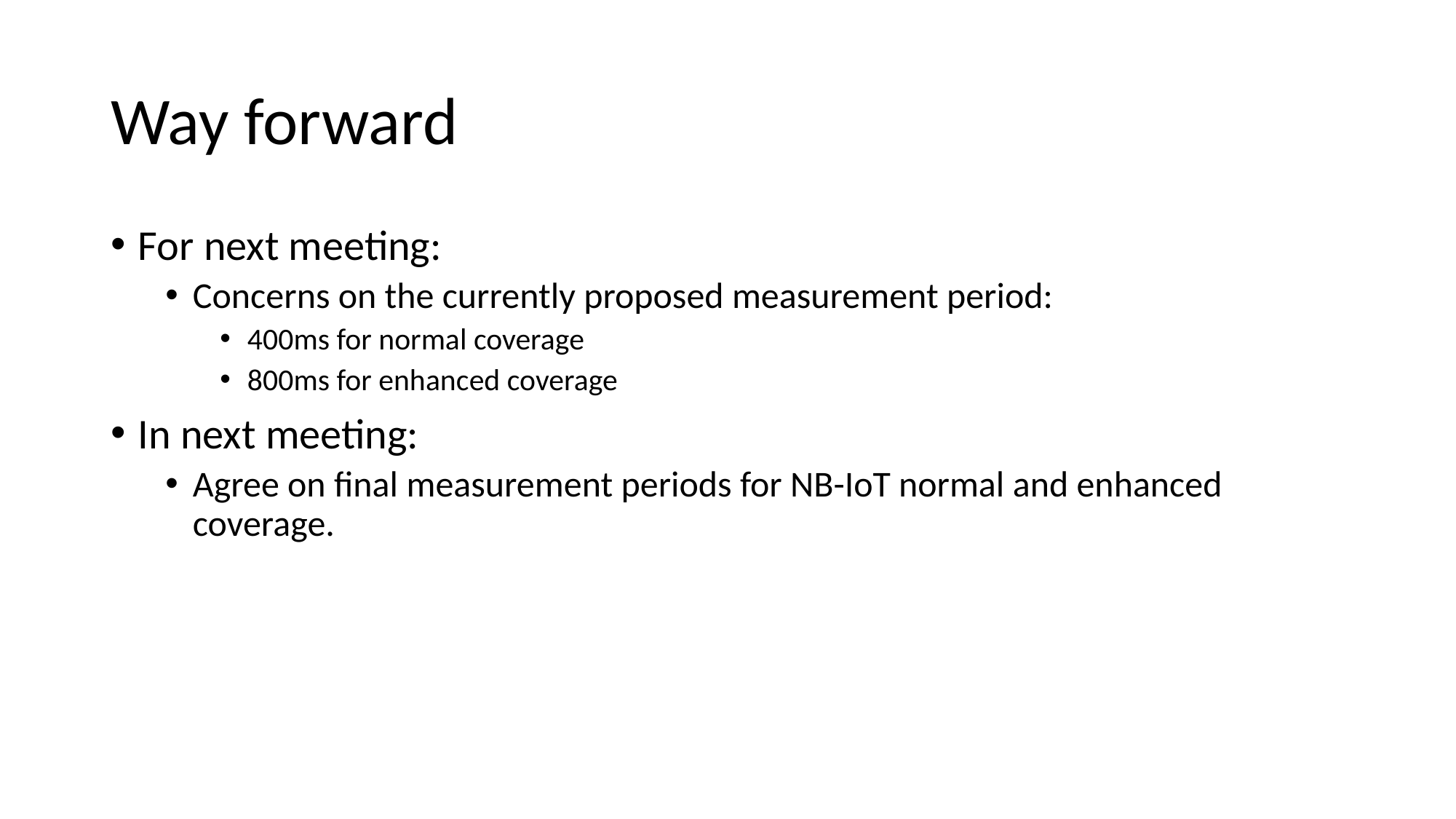

# Way forward
For next meeting:
Concerns on the currently proposed measurement period:
400ms for normal coverage
800ms for enhanced coverage
In next meeting:
Agree on final measurement periods for NB-IoT normal and enhanced coverage.